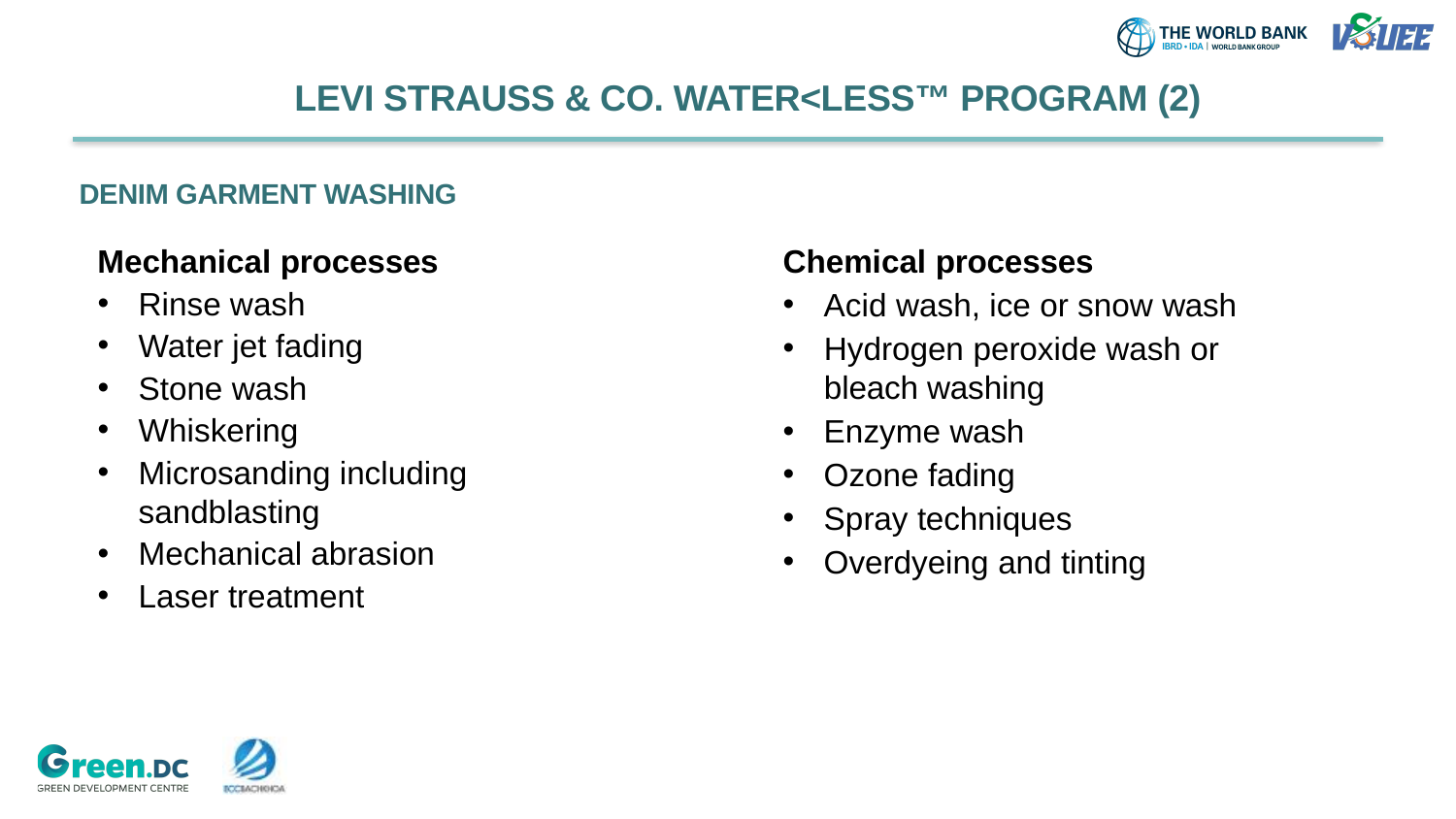

# LEVI STRAUSS & CO. WATER<LESS™ PROGRAM (2)
DENIM GARMENT WASHING
Mechanical processes
Rinse wash
Water jet fading
Stone wash
Whiskering
Microsanding including sandblasting
Mechanical abrasion
Laser treatment
Chemical processes
Acid wash, ice or snow wash
Hydrogen peroxide wash or bleach washing
Enzyme wash
Ozone fading
Spray techniques
Overdyeing and tinting